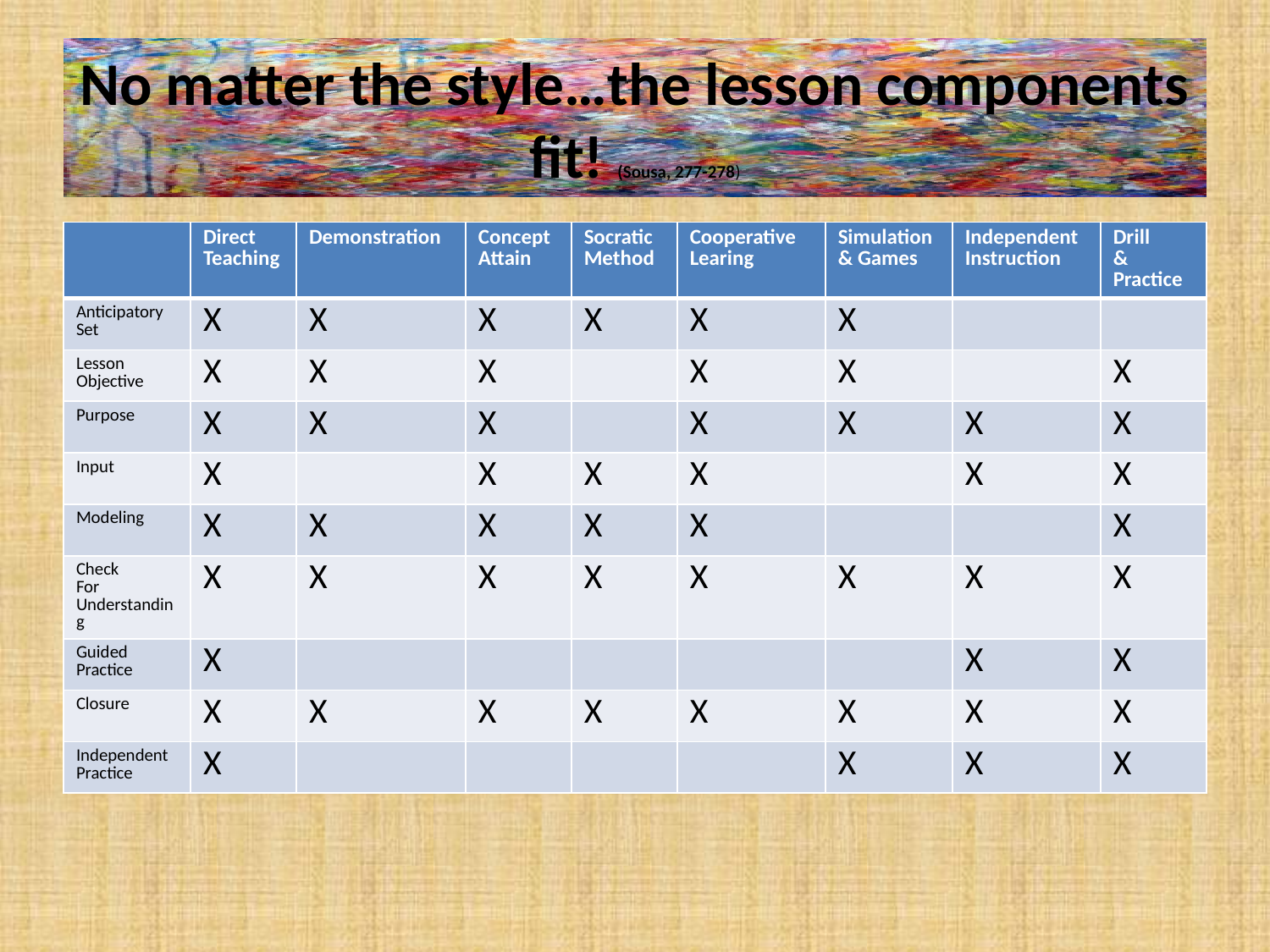

# No matter the style…the lesson components fit! (Sousa, 277-278)
|  | Direct Teaching | Demonstration | Concept Attain | Socratic Method | Cooperative Learing | Simulation & Games | Independent Instruction | Drill & Practice |
| --- | --- | --- | --- | --- | --- | --- | --- | --- |
| Anticipatory Set | X | X | X | X | X | X |  |  |
| Lesson Objective | X | X | X |  | X | X |  | X |
| Purpose | X | X | X |  | X | X | X | X |
| Input | X |  | X | X | X |  | X | X |
| Modeling | X | X | X | X | X |  |  | X |
| Check For Understanding | X | X | X | X | X | X | X | X |
| Guided Practice | X |  |  |  |  |  | X | X |
| Closure | X | X | X | X | X | X | X | X |
| Independent Practice | X |  |  |  |  | X | X | X |